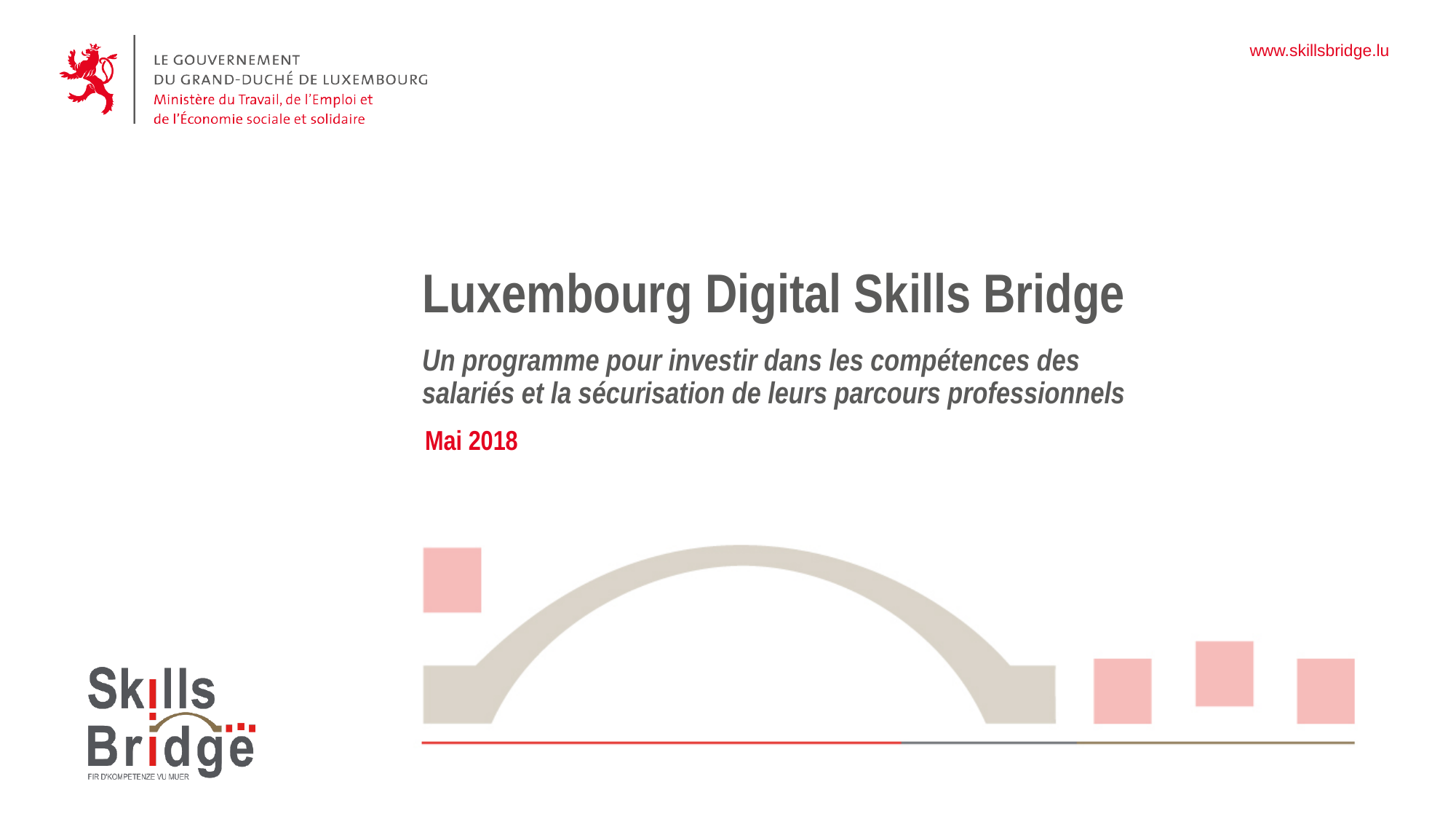

www.skillsbridge.lu
# Luxembourg Digital Skills Bridge Un programme pour investir dans les compétences des salariés et la sécurisation de leurs parcours professionnels
Mai 2018